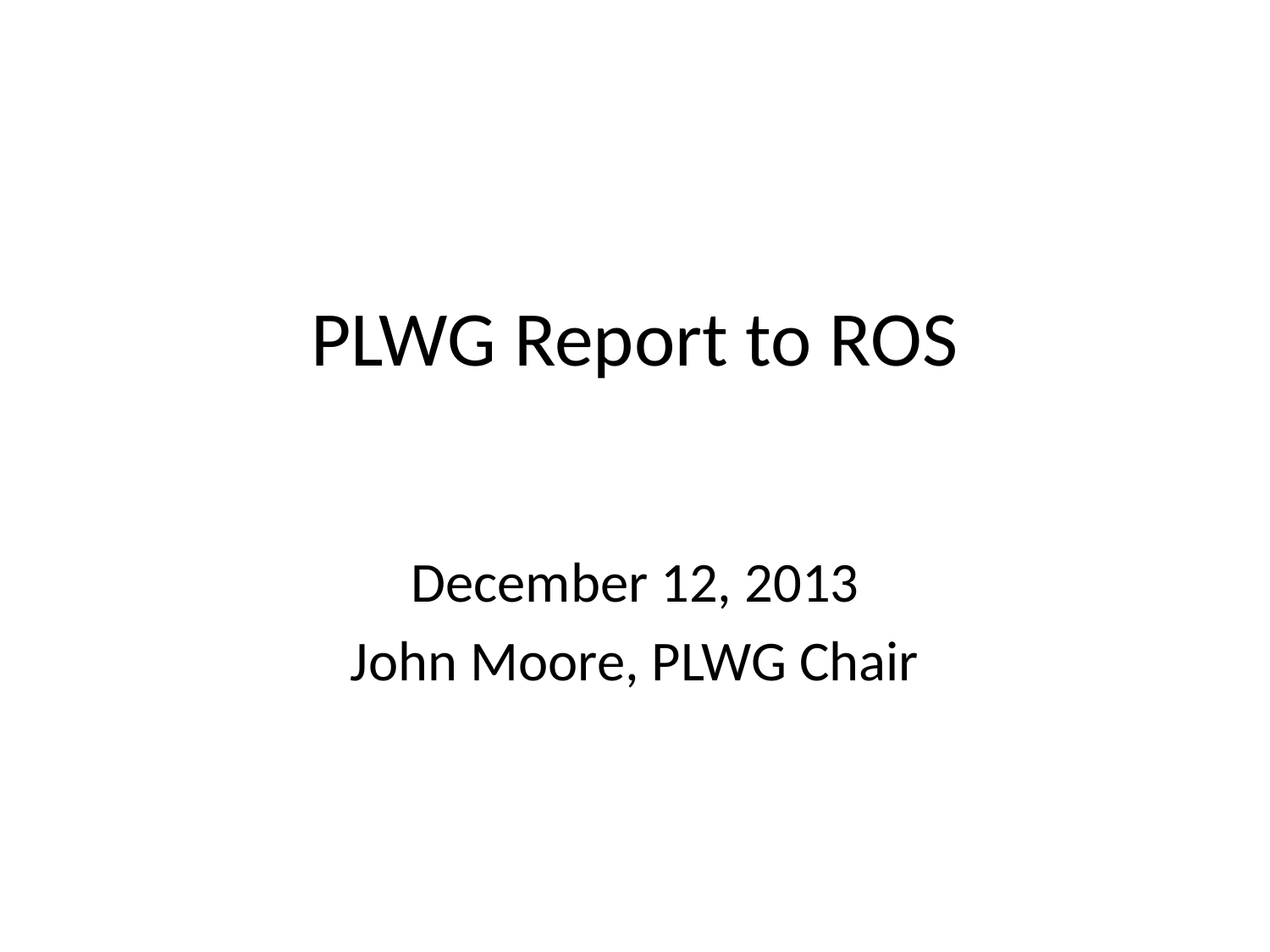

# PLWG Report to ROS
December 12, 2013
John Moore, PLWG Chair